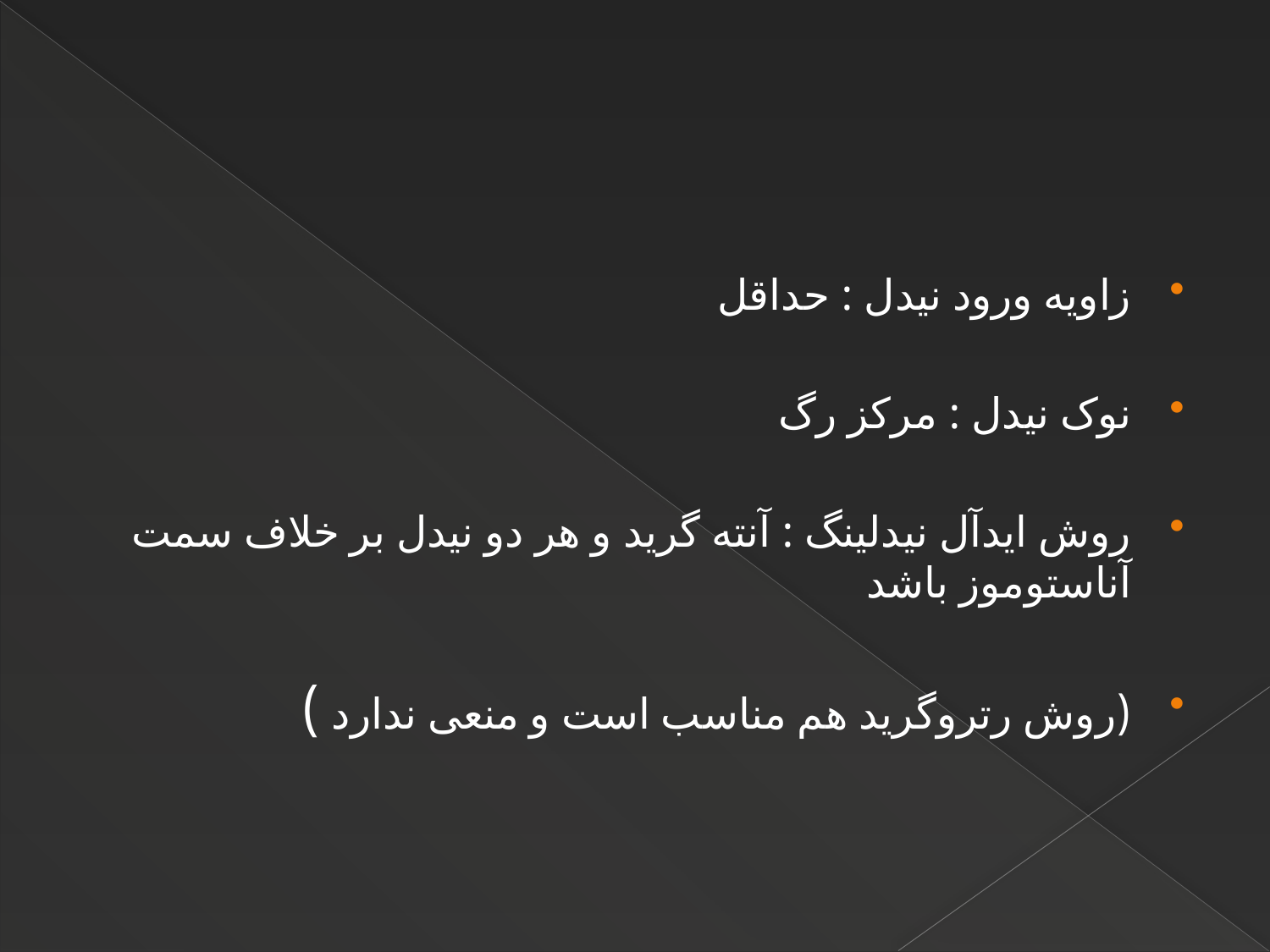

#
زاویه ورود نیدل : حداقل

نوک نیدل : مرکز رگ

روش ایدآل نیدلینگ : آنته گرید و هر دو نیدل بر خلاف سمت آناستوموز باشد

(روش رتروگرید هم مناسب است و منعی ندارد )